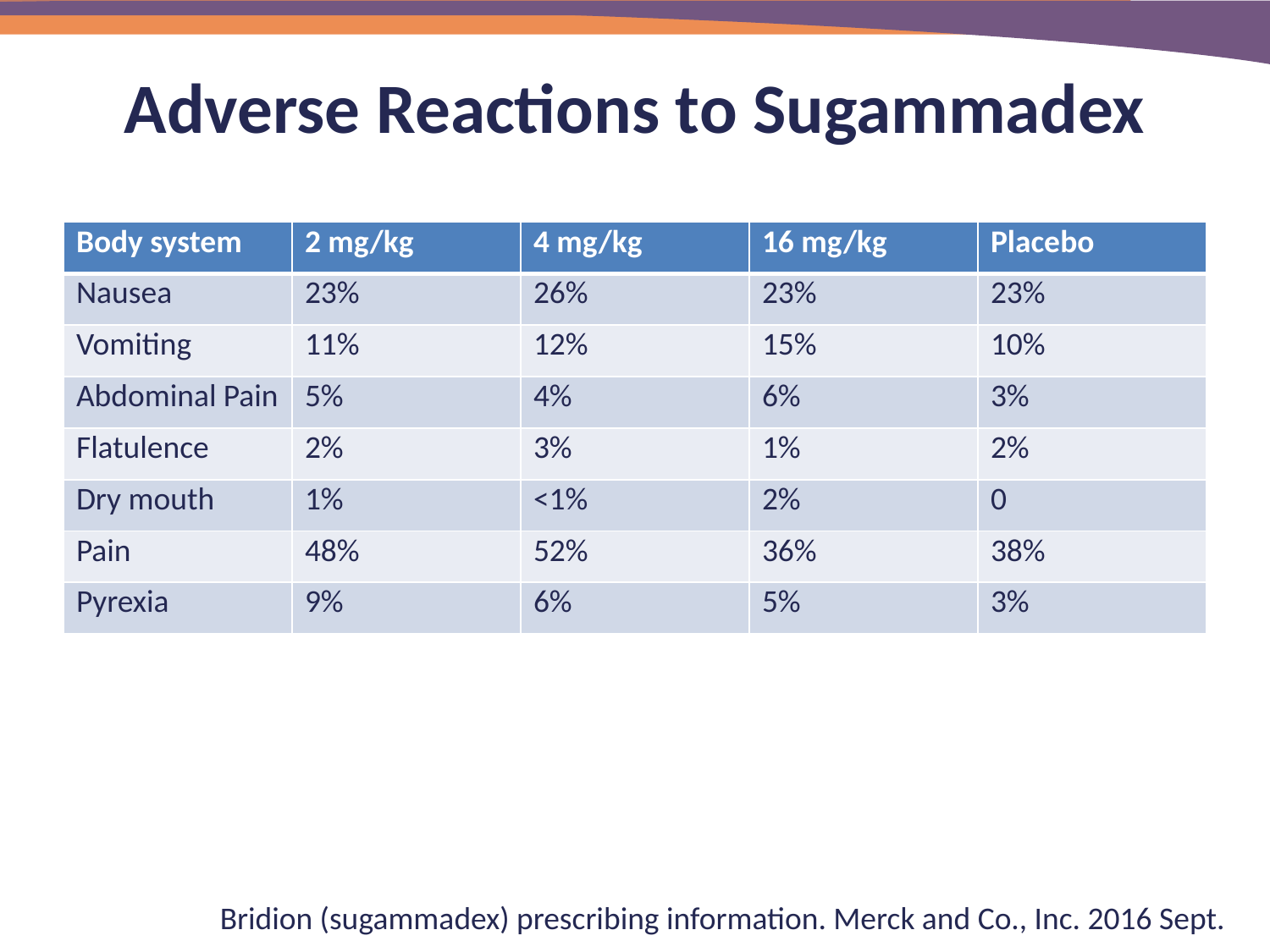

# Adverse Reactions to Sugammadex
| Body system | 2 mg/kg | 4 mg/kg | 16 mg/kg | Placebo |
| --- | --- | --- | --- | --- |
| Nausea | 23% | 26% | 23% | 23% |
| Vomiting | 11% | 12% | 15% | 10% |
| Abdominal Pain | 5% | 4% | 6% | 3% |
| Flatulence | 2% | 3% | 1% | 2% |
| Dry mouth | 1% | <1% | 2% | 0 |
| Pain | 48% | 52% | 36% | 38% |
| Pyrexia | 9% | 6% | 5% | 3% |
Bridion (sugammadex) prescribing information. Merck and Co., Inc. 2016 Sept.